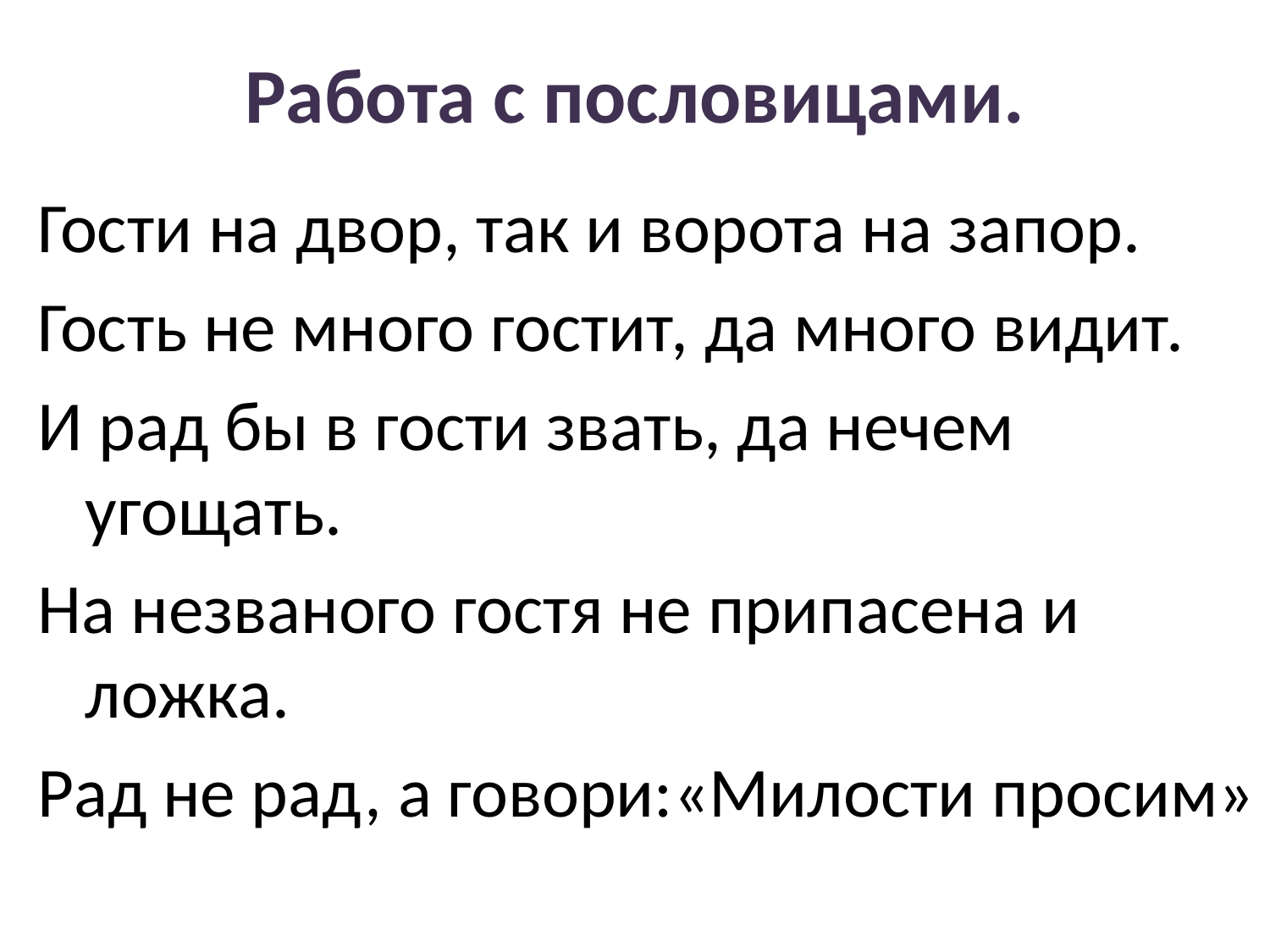

# Работа с пословицами.
Гости на двор, так и ворота на запор.
Гость не много гостит, да много видит.
И рад бы в гости звать, да нечем угощать.
На незваного гостя не припасена и ложка.
Рад не рад, а говори:«Милости просим»